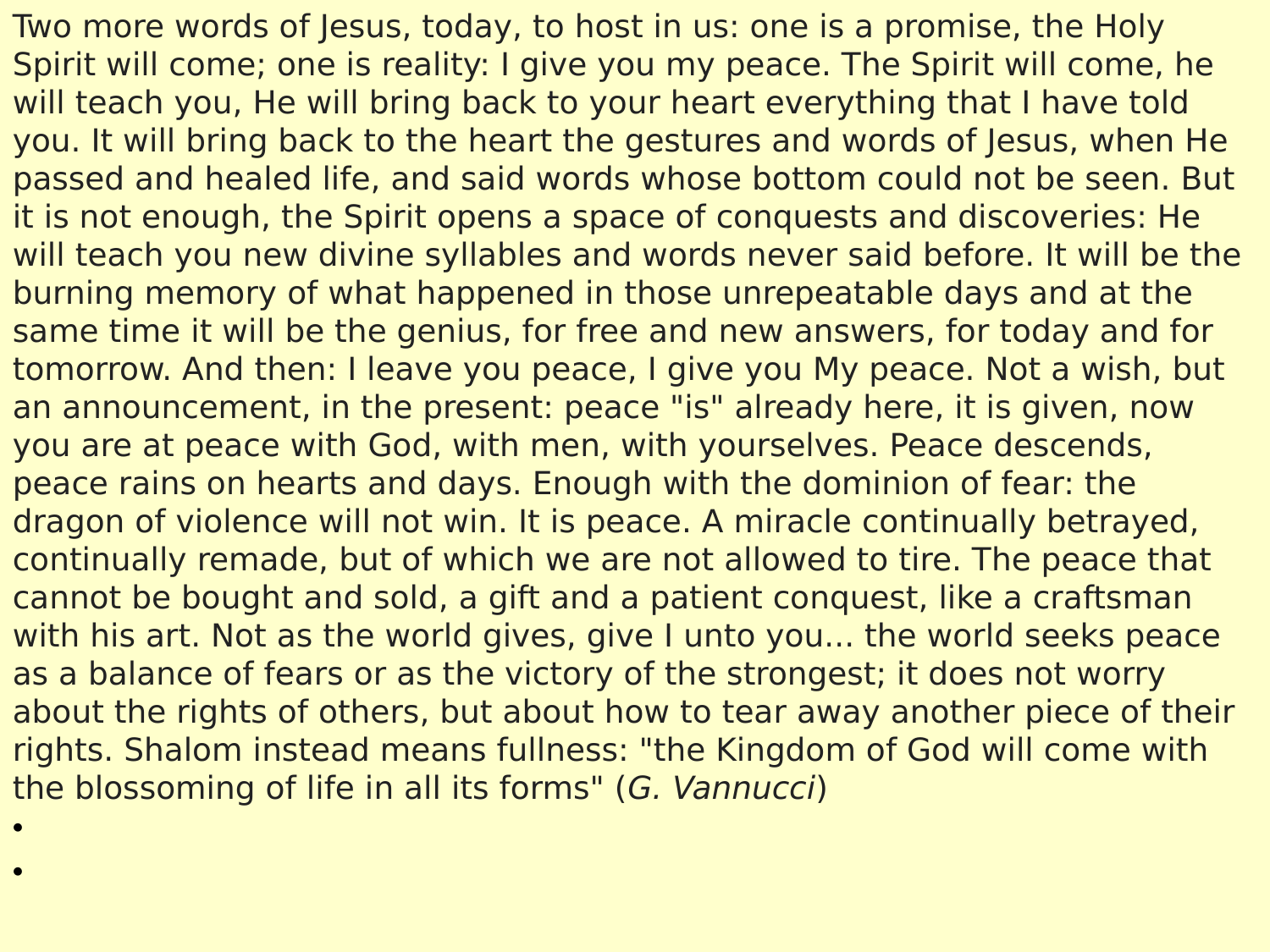

Two more words of Jesus, today, to host in us: one is a promise, the Holy Spirit will come; one is reality: I give you my peace. The Spirit will come, he will teach you, He will bring back to your heart everything that I have told you. It will bring back to the heart the gestures and words of Jesus, when He passed and healed life, and said words whose bottom could not be seen. But it is not enough, the Spirit opens a space of conquests and discoveries: He will teach you new divine syllables and words never said before. It will be the burning memory of what happened in those unrepeatable days and at the same time it will be the genius, for free and new answers, for today and for tomorrow. And then: I leave you peace, I give you My peace. Not a wish, but an announcement, in the present: peace "is" already here, it is given, now you are at peace with God, with men, with yourselves. Peace descends, peace rains on hearts and days. Enough with the dominion of fear: the dragon of violence will not win. It is peace. A miracle continually betrayed, continually remade, but of which we are not allowed to tire. The peace that cannot be bought and sold, a gift and a patient conquest, like a craftsman with his art. Not as the world gives, give I unto you... the world seeks peace as a balance of fears or as the victory of the strongest; it does not worry about the rights of others, but about how to tear away another piece of their rights. Shalom instead means fullness: "the Kingdom of God will come with the blossoming of life in all its forms" (G. Vannucci)